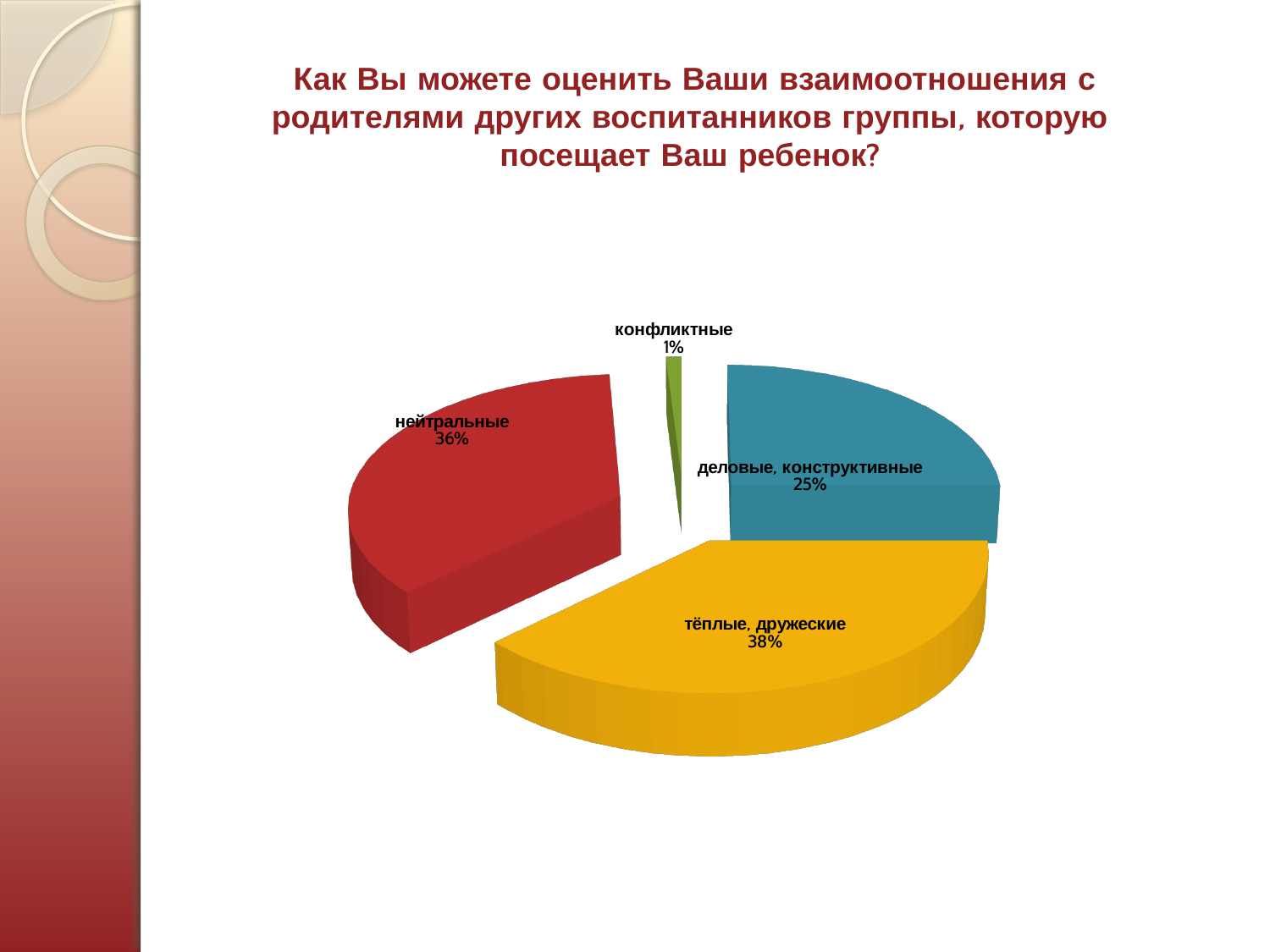

Как Вы можете оценить Ваши взаимоотношения с родителями других воспитанников группы, которую посещает Ваш ребенок?

[unsupported chart]

[unsupported chart]